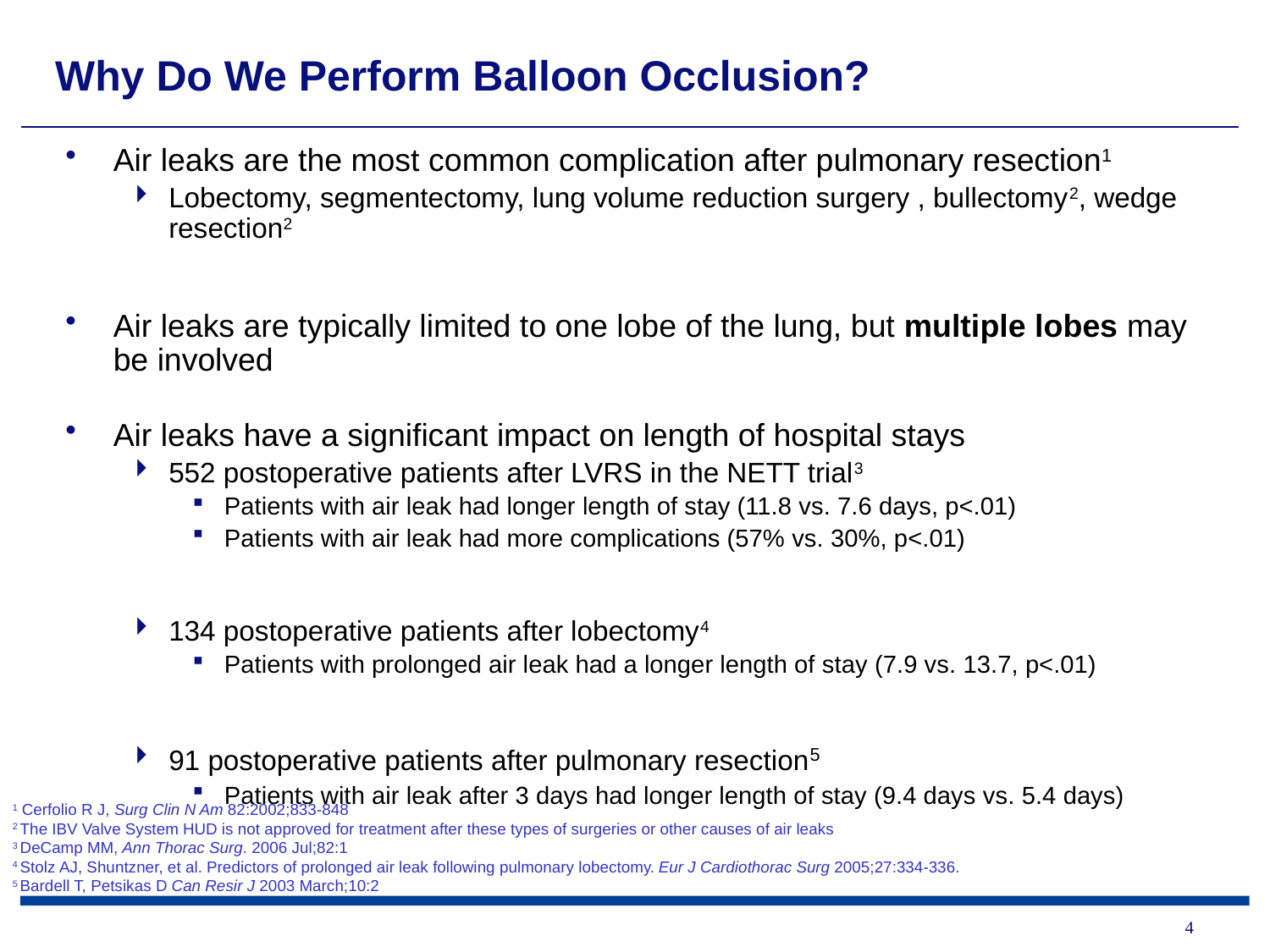

# Why Do We Perform Balloon Occlusion?
Air leaks are the most common complication after pulmonary resection1
Lobectomy, segmentectomy, lung volume reduction surgery , bullectomy2, wedge resection2

Air leaks are typically limited to one lobe of the lung, but multiple lobes may be involved
Air leaks have a significant impact on length of hospital stays
552 postoperative patients after LVRS in the NETT trial3
Patients with air leak had longer length of stay (11.8 vs. 7.6 days, p<.01)
Patients with air leak had more complications (57% vs. 30%, p<.01)

134 postoperative patients after lobectomy4
Patients with prolonged air leak had a longer length of stay (7.9 vs. 13.7, p<.01)

91 postoperative patients after pulmonary resection5
Patients with air leak after 3 days had longer length of stay (9.4 days vs. 5.4 days)

1 Cerfolio R J, Surg Clin N Am 82:2002;833-848
2 The IBV Valve System HUD is not approved for treatment after these types of surgeries or other causes of air leaks
3 DeCamp MM, Ann Thorac Surg. 2006 Jul;82:1
4 Stolz AJ, Shuntzner, et al. Predictors of prolonged air leak following pulmonary lobectomy. Eur J Cardiothorac Surg 2005;27:334-336.
5 Bardell T, Petsikas D Can Resir J 2003 March;10:2

4